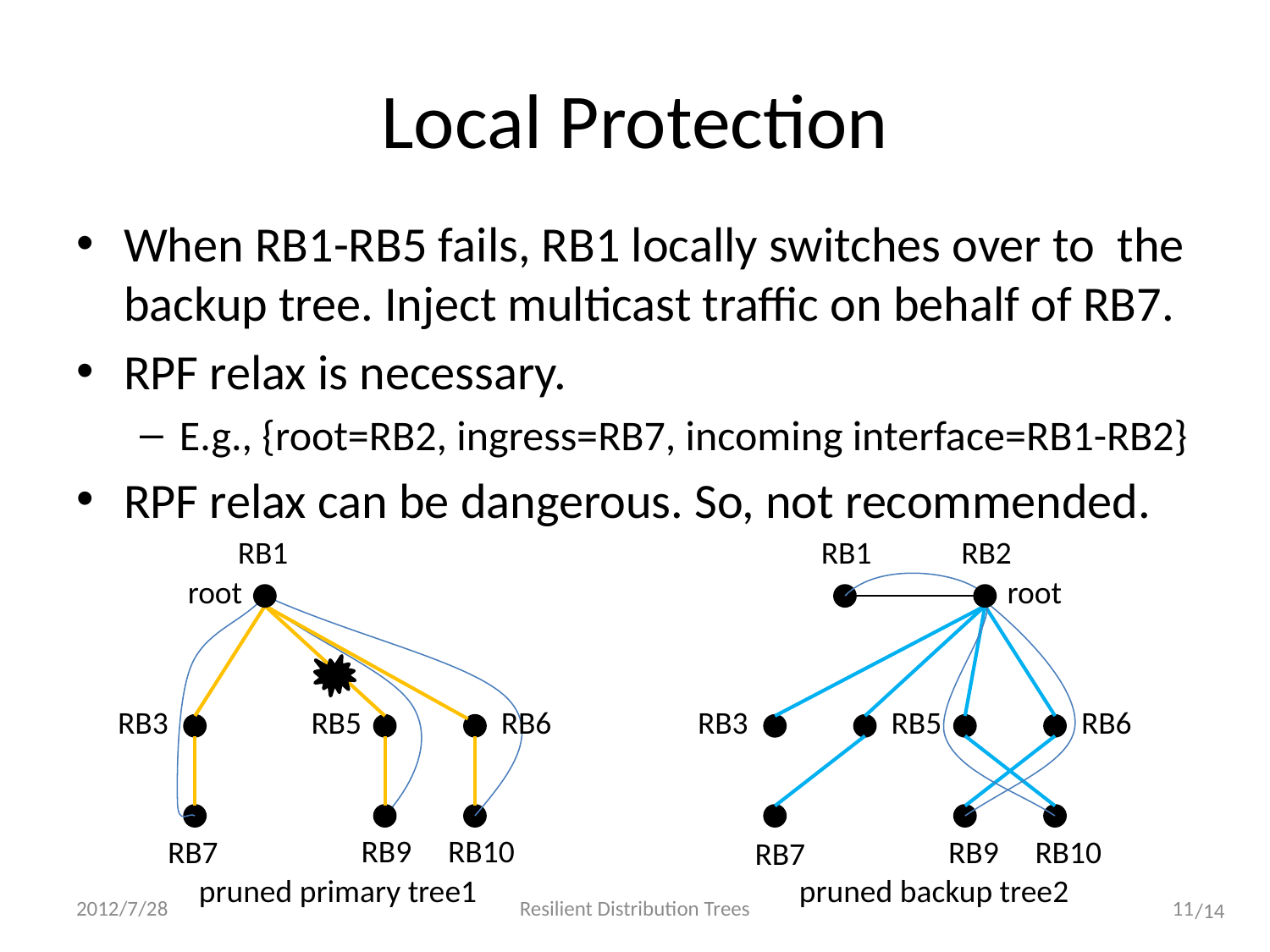

# Local Protection
When RB1-RB5 fails, RB1 locally switches over to  the backup tree. Inject multicast traffic on behalf of RB7.
RPF relax is necessary.
E.g., {root=RB2, ingress=RB7, incoming interface=RB1-RB2}
RPF relax can be dangerous. So, not recommended.
RB1
RB1
RB2

root
root

RB3
RB5
RB6
RB3
RB5
RB6

RB9
RB10
RB7
RB9
RB10
RB7
pruned primary tree1
pruned backup tree2
2012/7/28
Resilient Distribution Trees
11